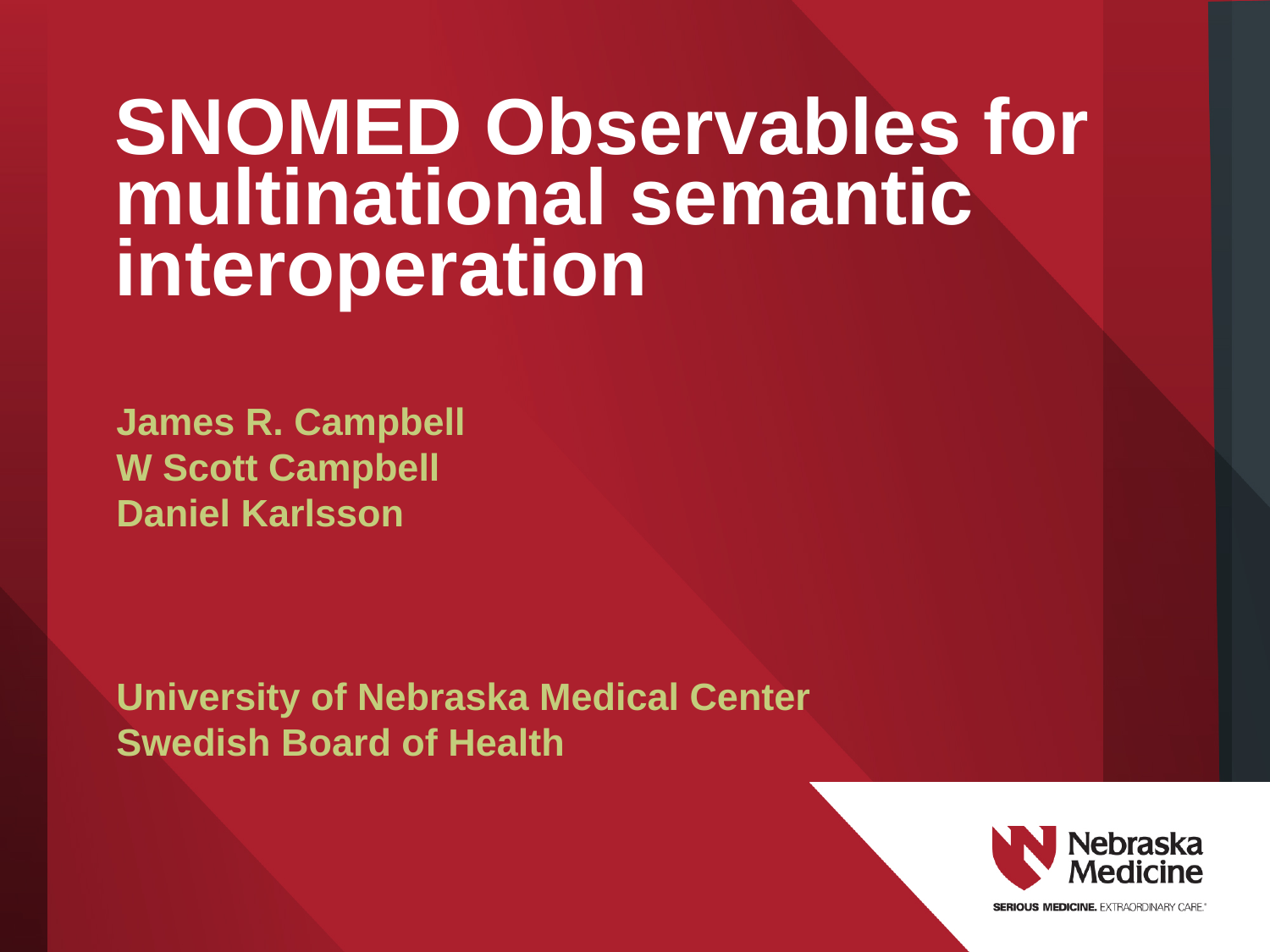

# SNOMED Observables for multinational semantic interoperation
James R. Campbell
W Scott Campbell
Daniel Karlsson

University of Nebraska Medical Center
Swedish Board of Health